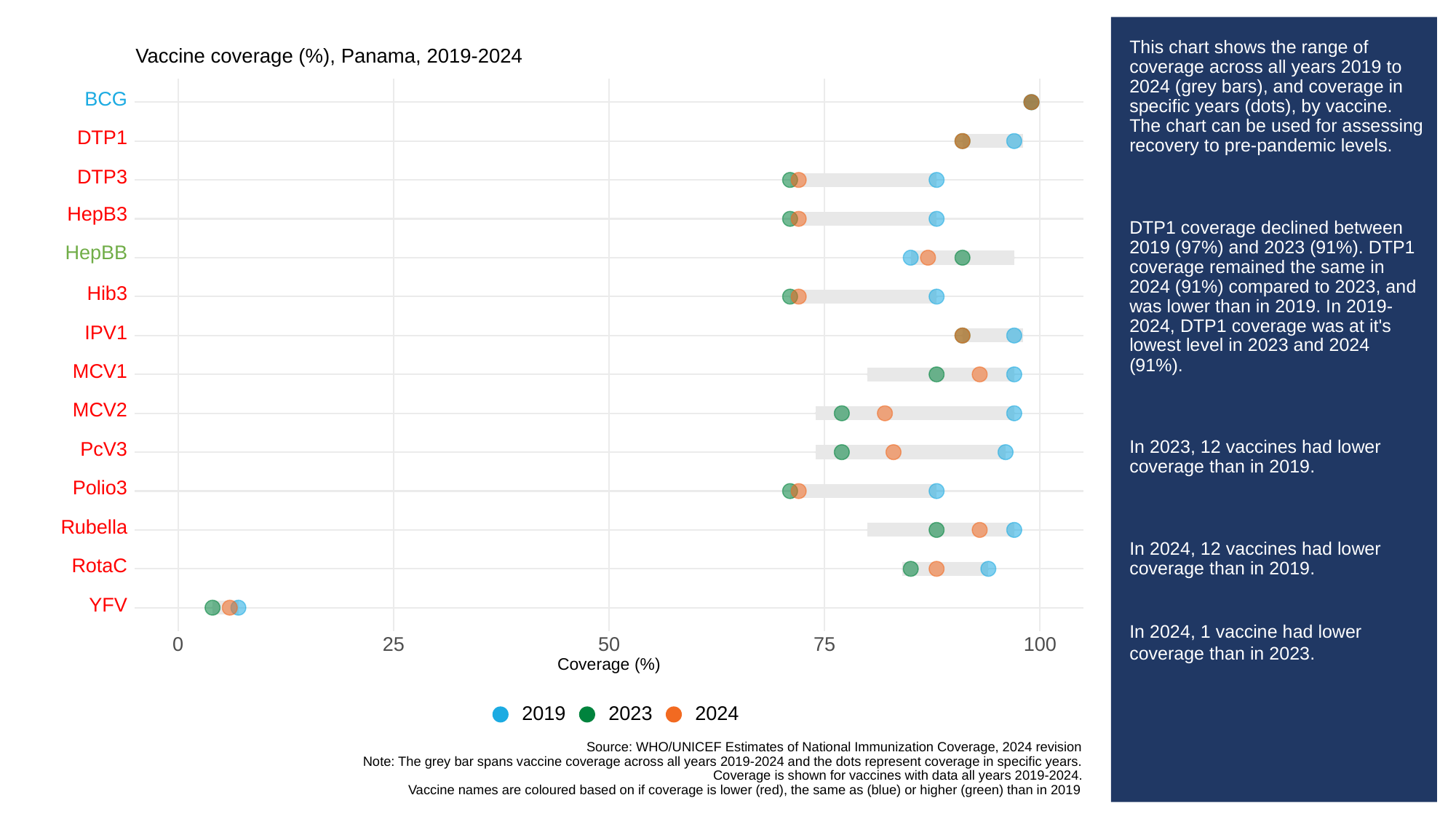

# This chart shows the range of coverage across all years 2019 to 2024 (grey bars), and coverage in specific years (dots), by vaccine. The chart can be used for assessing recovery to pre-pandemic levels.

DTP1 coverage declined between 2019 (97%) and 2023 (91%). DTP1 coverage remained the same in 2024 (91%) compared to 2023, and was lower than in 2019. In 2019-2024, DTP1 coverage was at it's lowest level in 2023 and 2024 (91%).

In 2023, 12 vaccines had lower coverage than in 2019.

In 2024, 12 vaccines had lower coverage than in 2019.

In 2024, 1 vaccine had lower coverage than in 2023.

Vaccine coverage (%), Panama, 2019-2024

BCG

DTP1

DTP3

HepB3

HepBB

Hib3

IPV1

MCV1

MCV2

PcV3

Polio3

Rubella

RotaC

YFV

0
25
50
100
75
Coverage (%)

2023
2019
2024
Source: WHO/UNICEF Estimates of National Immunization Coverage, 2024 revision
Note: The grey bar spans vaccine coverage across all years 2019-2024 and the dots represent coverage in specific years.
 Coverage is shown for vaccines with data all years 2019-2024.
Vaccine names are coloured based on if coverage is lower (red), the same as (blue) or higher (green) than in 2019